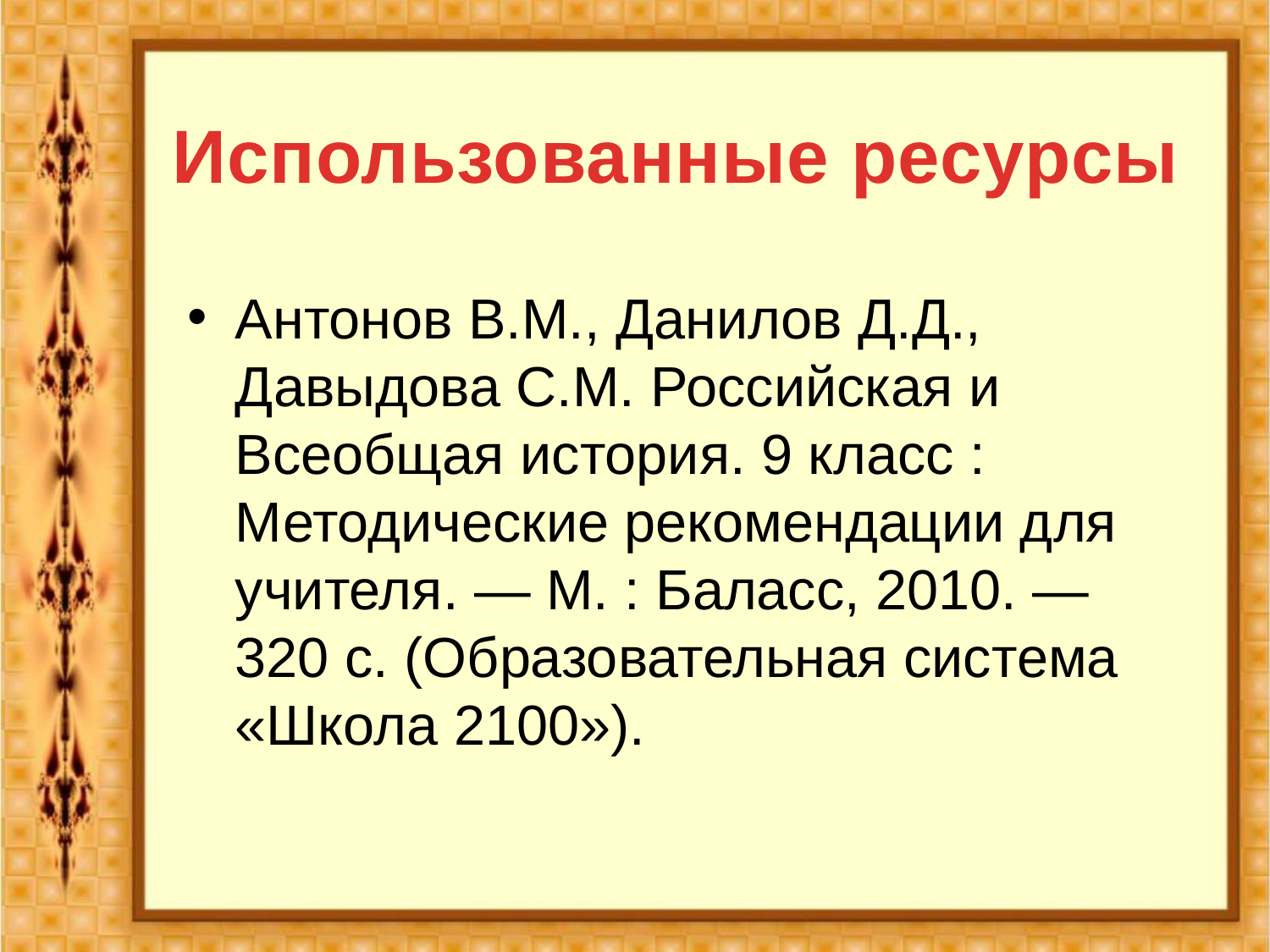

# Использованные ресурсы
Антонов В.М., Данилов Д.Д., Давыдова С.М. Российская и Всеобщая история. 9 класс : Методические рекомендации для учителя. — М. : Баласс, 2010. — 320 с. (Образовательная система «Школа 2100»).